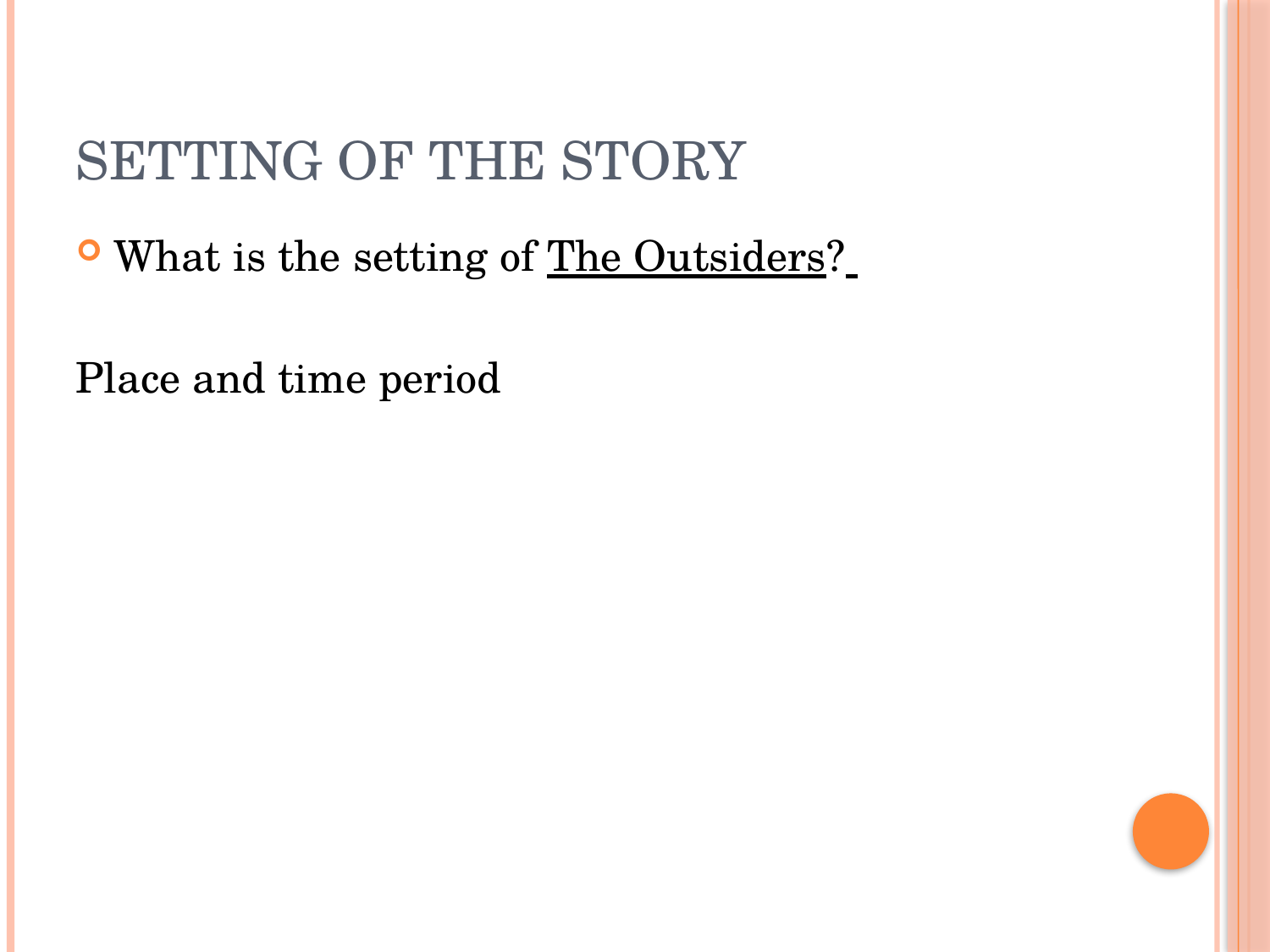

# Setting of the story
What is the setting of The Outsiders?

Place and time period